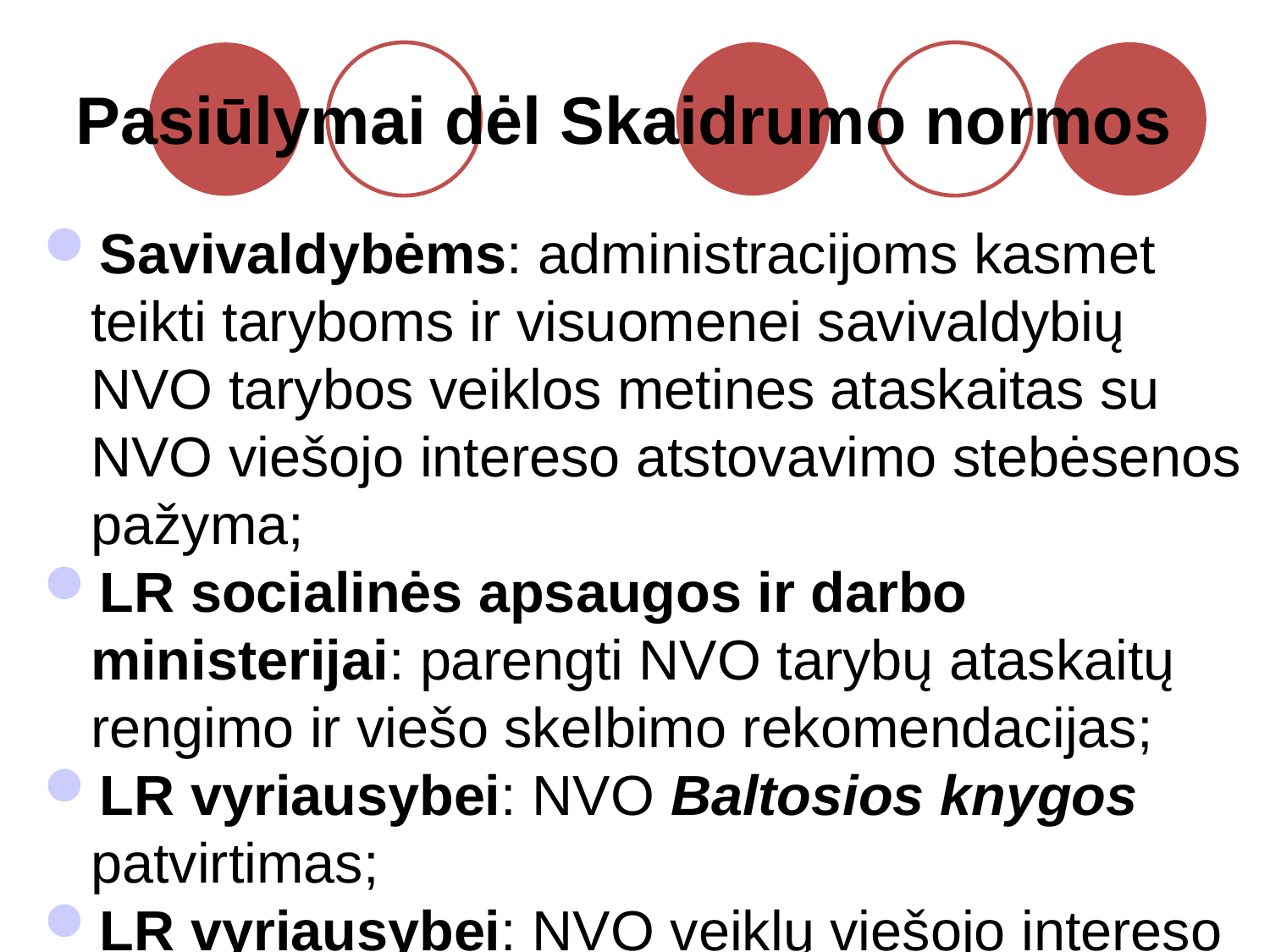

Pasiūlymai dėl Skaidrumo normos
Savivaldybėms: administracijoms kasmet teikti taryboms ir visuomenei savivaldybių NVO tarybos veiklos metines ataskaitas su NVO viešojo intereso atstovavimo stebėsenos pažyma;
LR socialinės apsaugos ir darbo ministerijai: parengti NVO tarybų ataskaitų rengimo ir viešo skelbimo rekomendacijas;
LR vyriausybei: NVO Baltosios knygos patvirtimas;
LR vyriausybei: NVO veiklų viešojo intereso srityse kodekso patvirtinimas;
LR vyriausybei: viešojo intereso NVO subjektų registro patvirtinimas;
LR Seimui: centrinės ir vietos valdžios rengiamų teisės aktų projektų privalomas išankstinis teikimas LR viešojo intereso NVO registro subjektams iki rengiamo teisės akto projekto viešojo svarstymo pradžios – LR teisėkūros pagrindų įstatymo 7 str. papildymas 3‘ d. „Konsultavimąsį su visuomene dėl viešojo intereso srities teisės aktų inicijuojantys subjektai vykdo Lietuvos Respublikos Vyriausybės nustatyta tvarka“.